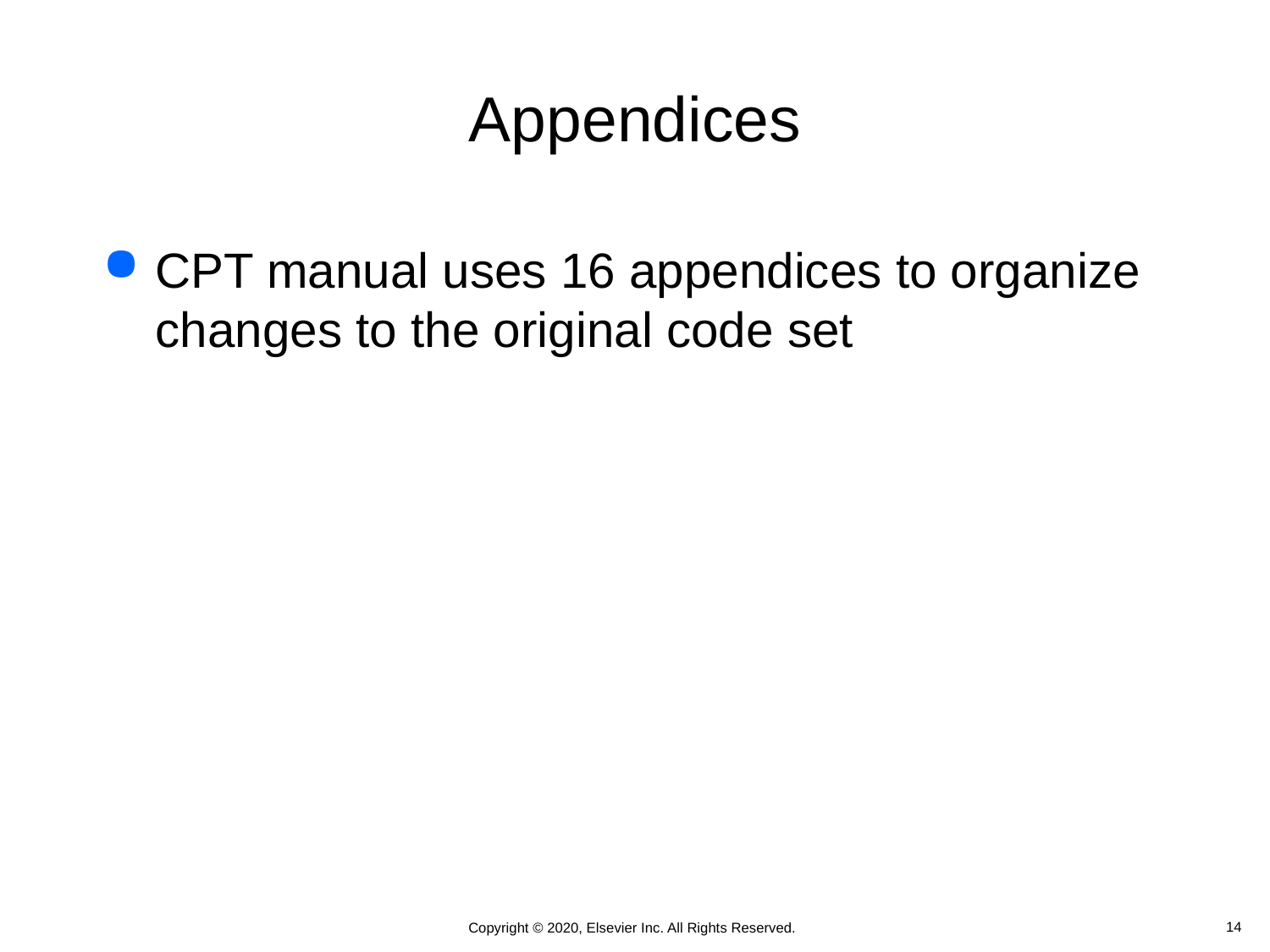

# Appendices
CPT manual uses 16 appendices to organize changes to the original code set
 14